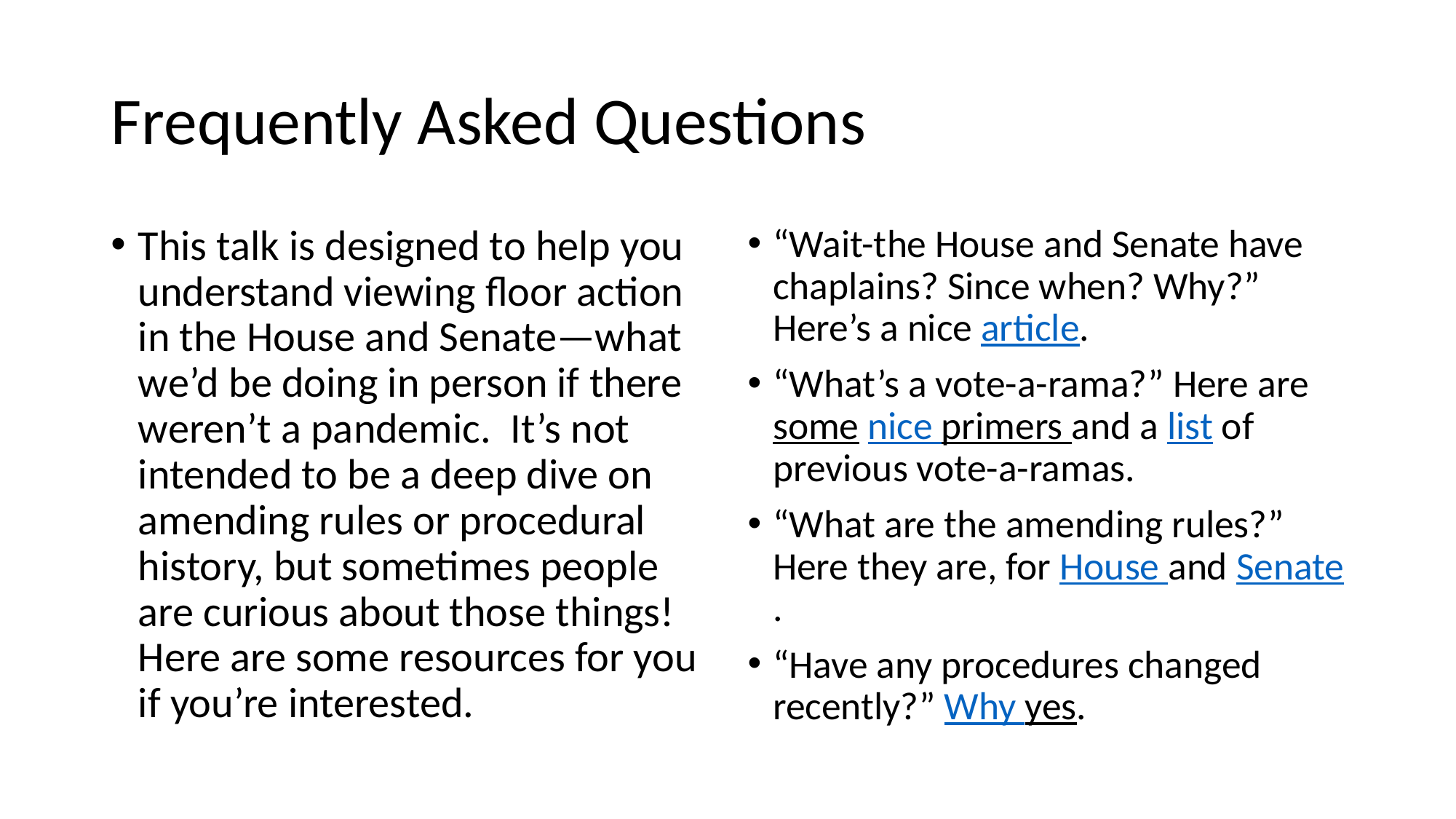

# Frequently Asked Questions
This talk is designed to help you understand viewing floor action in the House and Senate—what we’d be doing in person if there weren’t a pandemic.  It’s not intended to be a deep dive on amending rules or procedural history, but sometimes people are curious about those things!  Here are some resources for you if you’re interested.
“Wait-the House and Senate have chaplains? Since when? Why?”  Here’s a nice article.
“What’s a vote-a-rama?” Here are some nice primers and a list of previous vote-a-ramas.
“What are the amending rules?” Here they are, for House and Senate.
“Have any procedures changed recently?” Why yes.